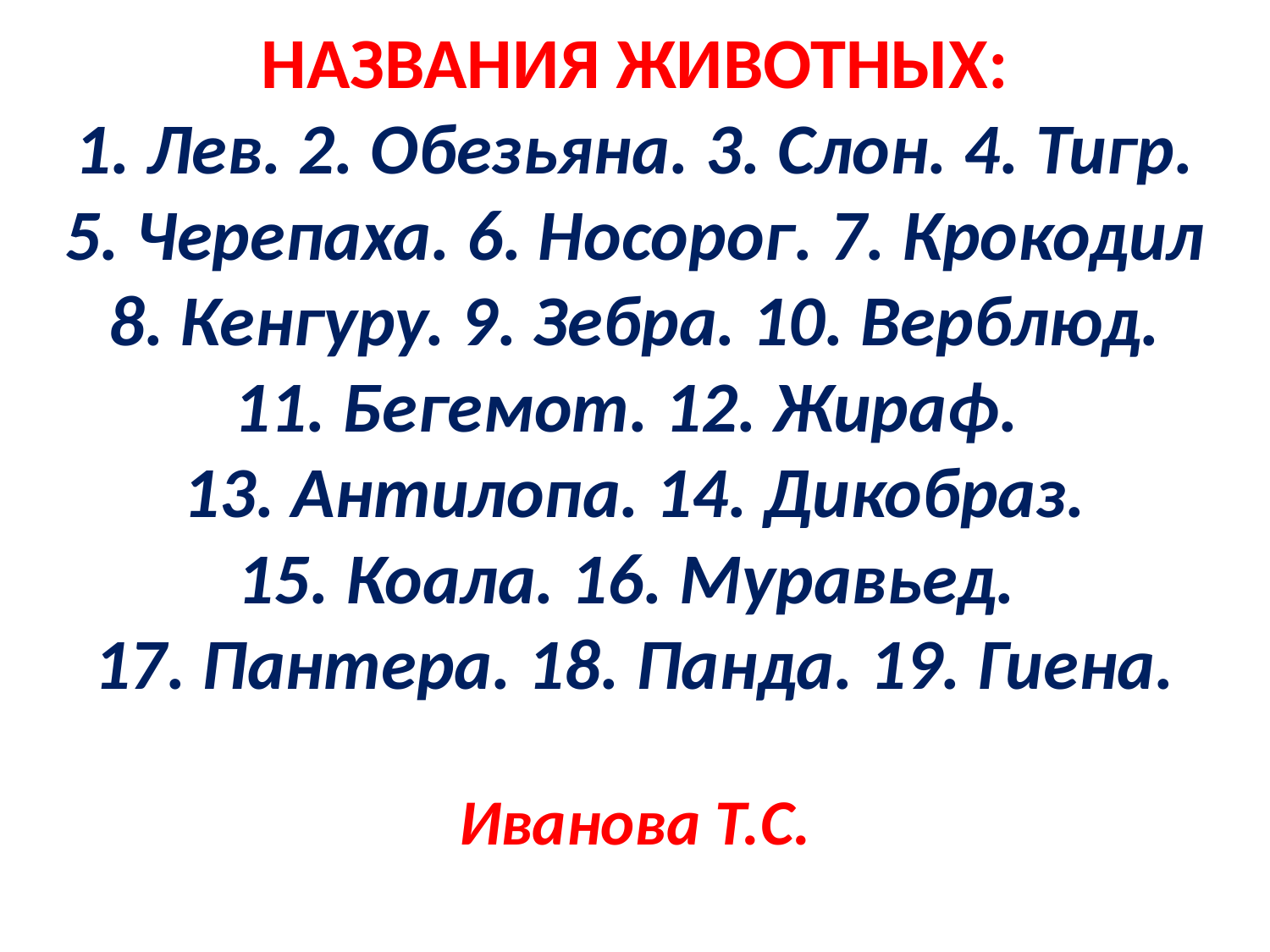

# НАЗВАНИЯ ЖИВОТНЫХ: 1. Лев. 2. Обезьяна. 3. Слон. 4. Тигр. 5. Черепаха. 6. Носорог. 7. Крокодил 8. Кенгуру. 9. Зебра. 10. Верблюд. 11. Бегемот. 12. Жираф. 13. Антилопа. 14. Дикобраз. 15. Коала. 16. Муравьед. 17. Пантера. 18. Панда. 19. Гиена. Иванова Т.С.